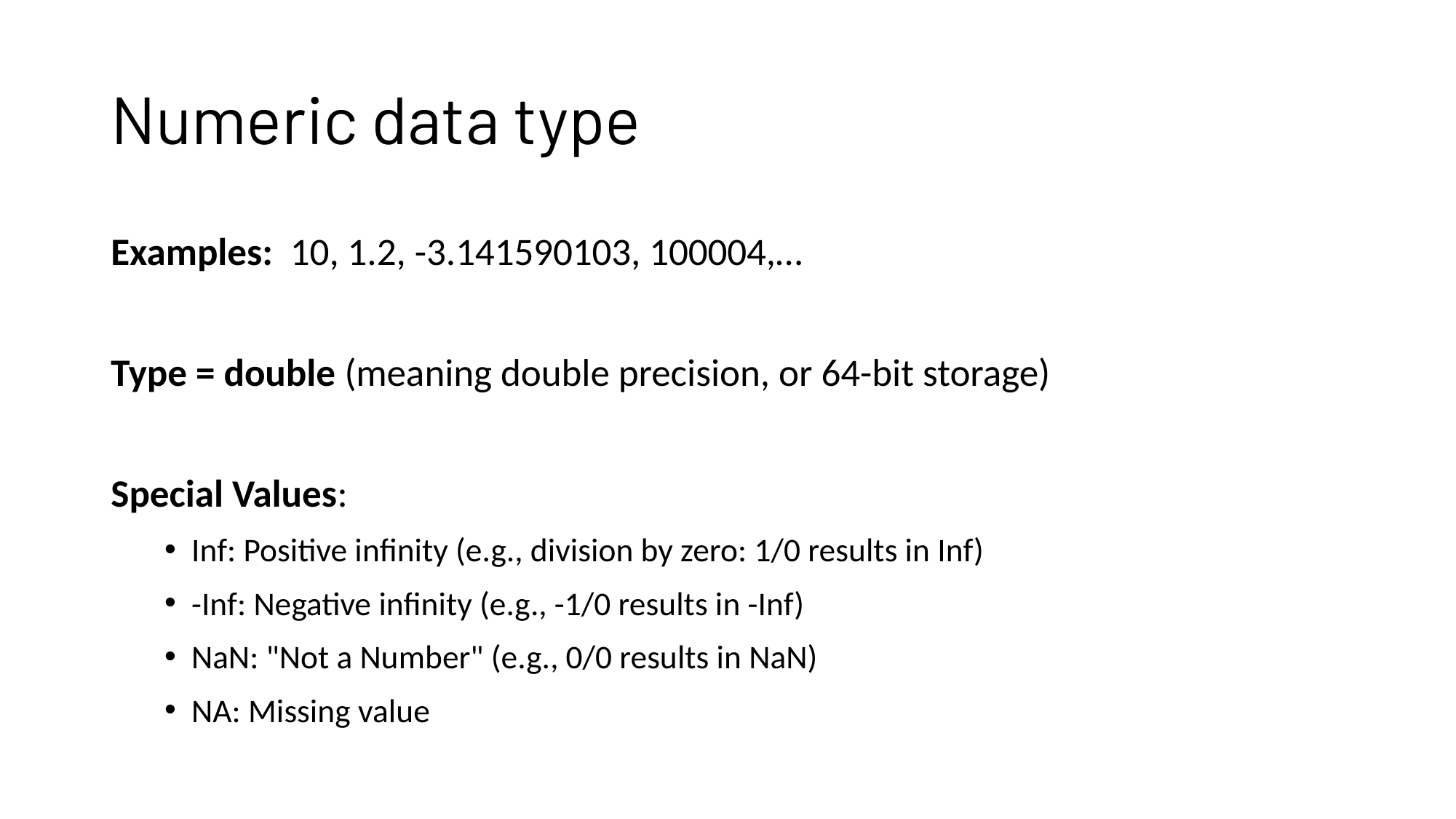

# Numeric data type
Examples:  10, 1.2, -3.141590103, 100004,…

Type = double (meaning double precision, or 64-bit storage)

Special Values:
Inf: Positive infinity (e.g., division by zero: 1/0 results in Inf)
-Inf: Negative infinity (e.g., -1/0 results in -Inf)
NaN: "Not a Number" (e.g., 0/0 results in NaN)
NA: Missing value